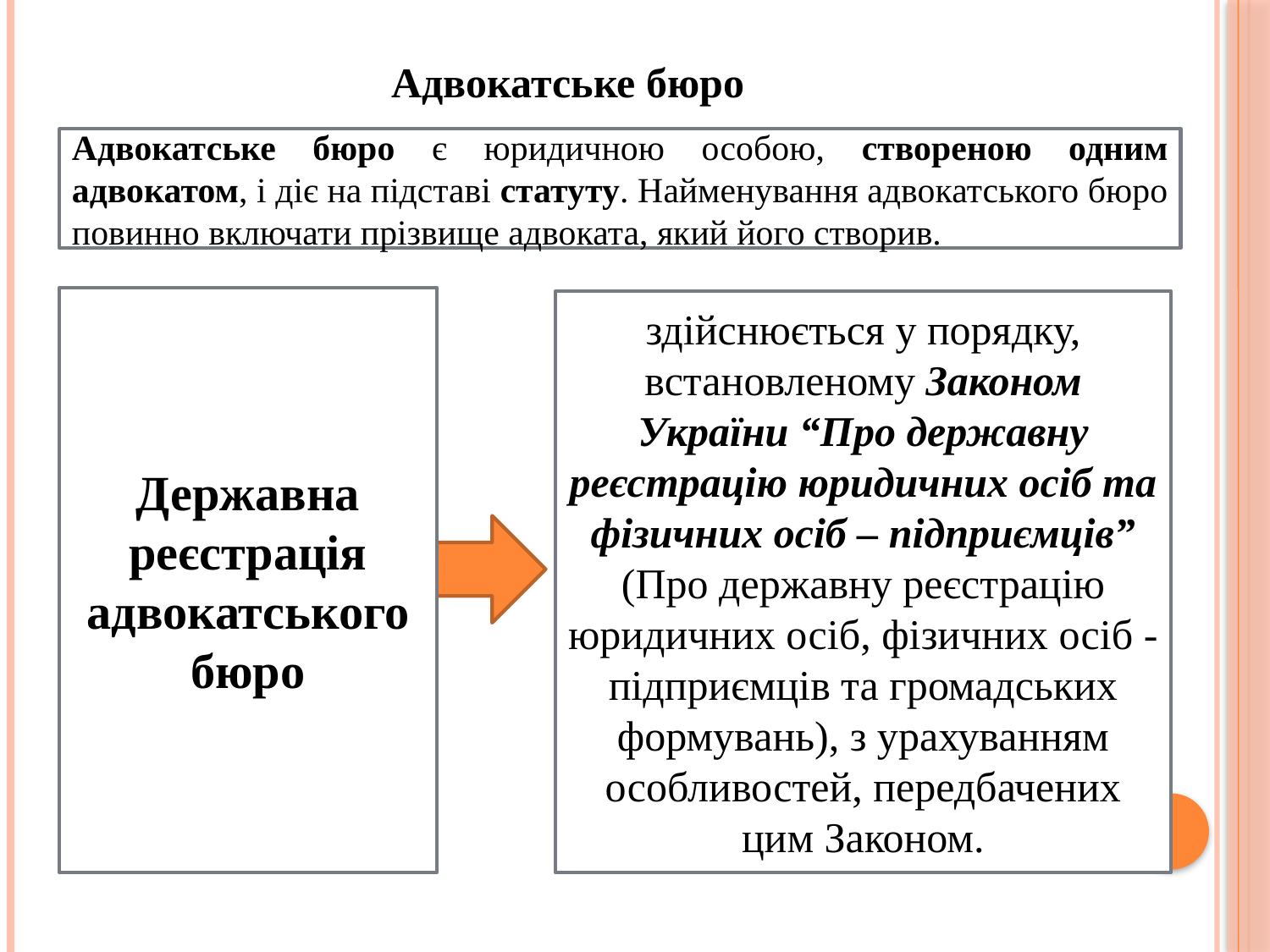

Адвокатське бюро
Адвокатське бюро є юридичною особою, створеною одним адвокатом, і діє на підставі статуту. Найменування адвокатського бюро повинно включати прізвище адвоката, який його створив.
Державна реєстрація адвокатського бюро
здійснюється у порядку, встановленому Законом України “Про державну реєстрацію юридичних осіб та фізичних осіб – підприємців” (Про державну реєстрацію юридичних осіб, фізичних осіб - підприємців та громадських формувань), з урахуванням особливостей, передбачених цим Законом.